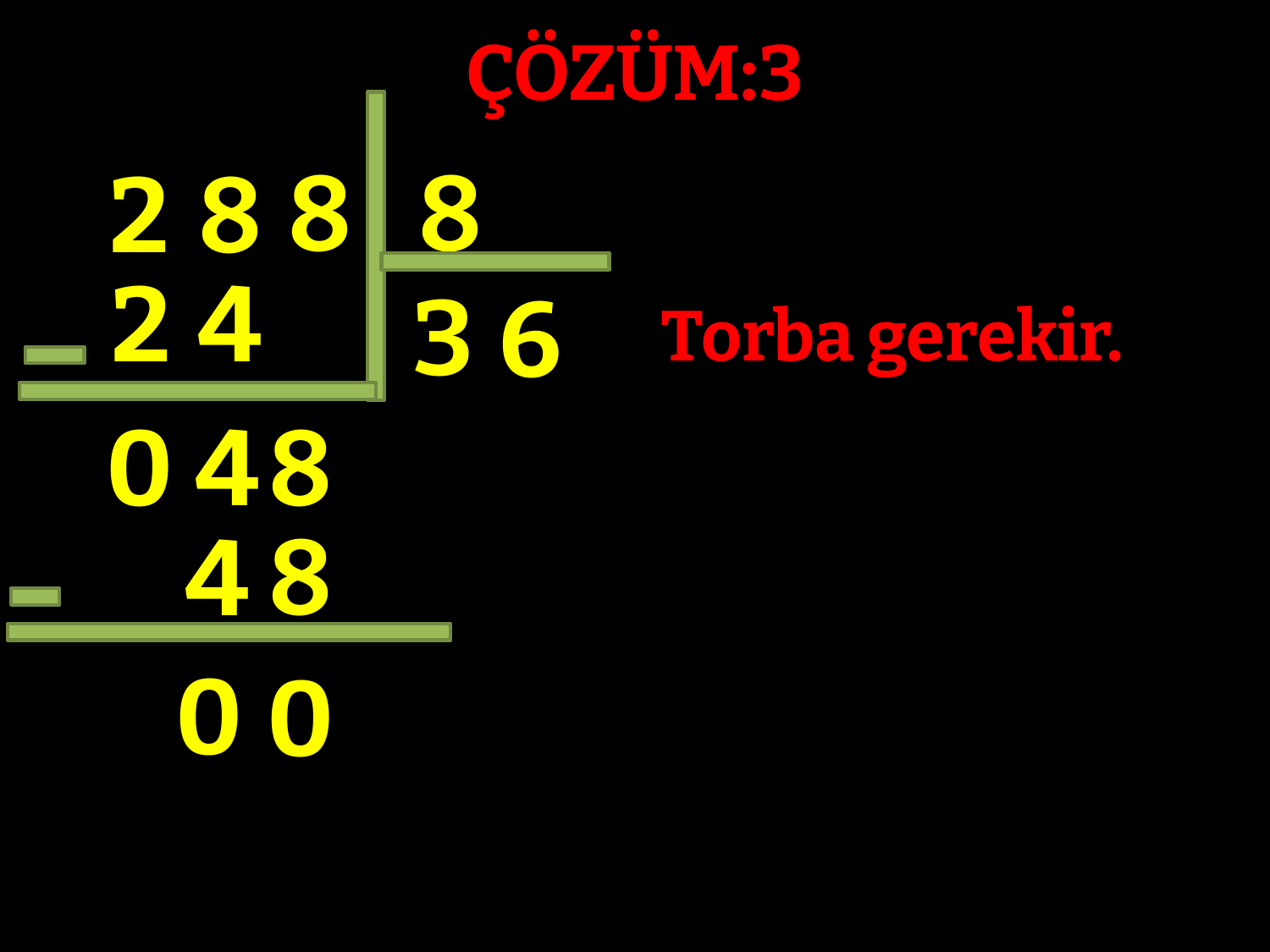

ÇÖZÜM:3
8
8
8
2

2
4
3
6
Torba gerekir.
#

0
4
8
8
4

0
0